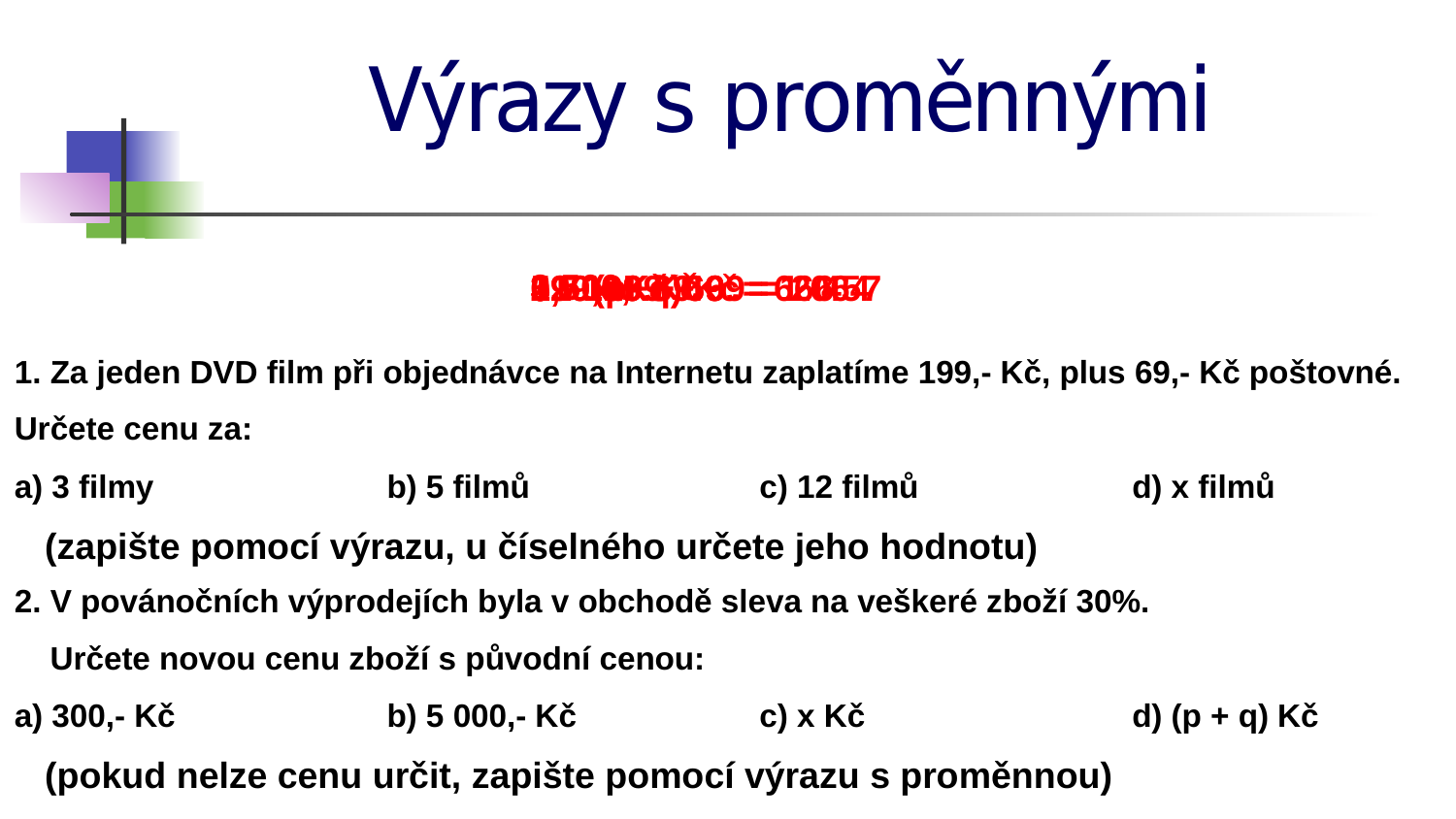

# Výrazy s proměnnými
3 500,- Kč
12 · 199 + 69
3 · 199 + 69
5 · 199 + 69
210,- Kč
0,7·x Kč
0,7·(p+q) Kč
= 666
= 1 064
= 2 457
199x + 69
1. Za jeden DVD film při objednávce na Internetu zaplatíme 199,- Kč, plus 69,- Kč poštovné.
Určete cenu za:
a) 3 filmy
b) 5 filmů
c) 12 filmů
d) x filmů
   (zapište pomocí výrazu, u číselného určete jeho hodnotu)
2. V povánočních výprodejích byla v obchodě sleva na veškeré zboží 30%.
    Určete novou cenu zboží s původní cenou:
a) 300,- Kč
b) 5 000,- Kč
c) x Kč
d) (p + q) Kč
   (pokud nelze cenu určit, zapište pomocí výrazu s proměnnou)